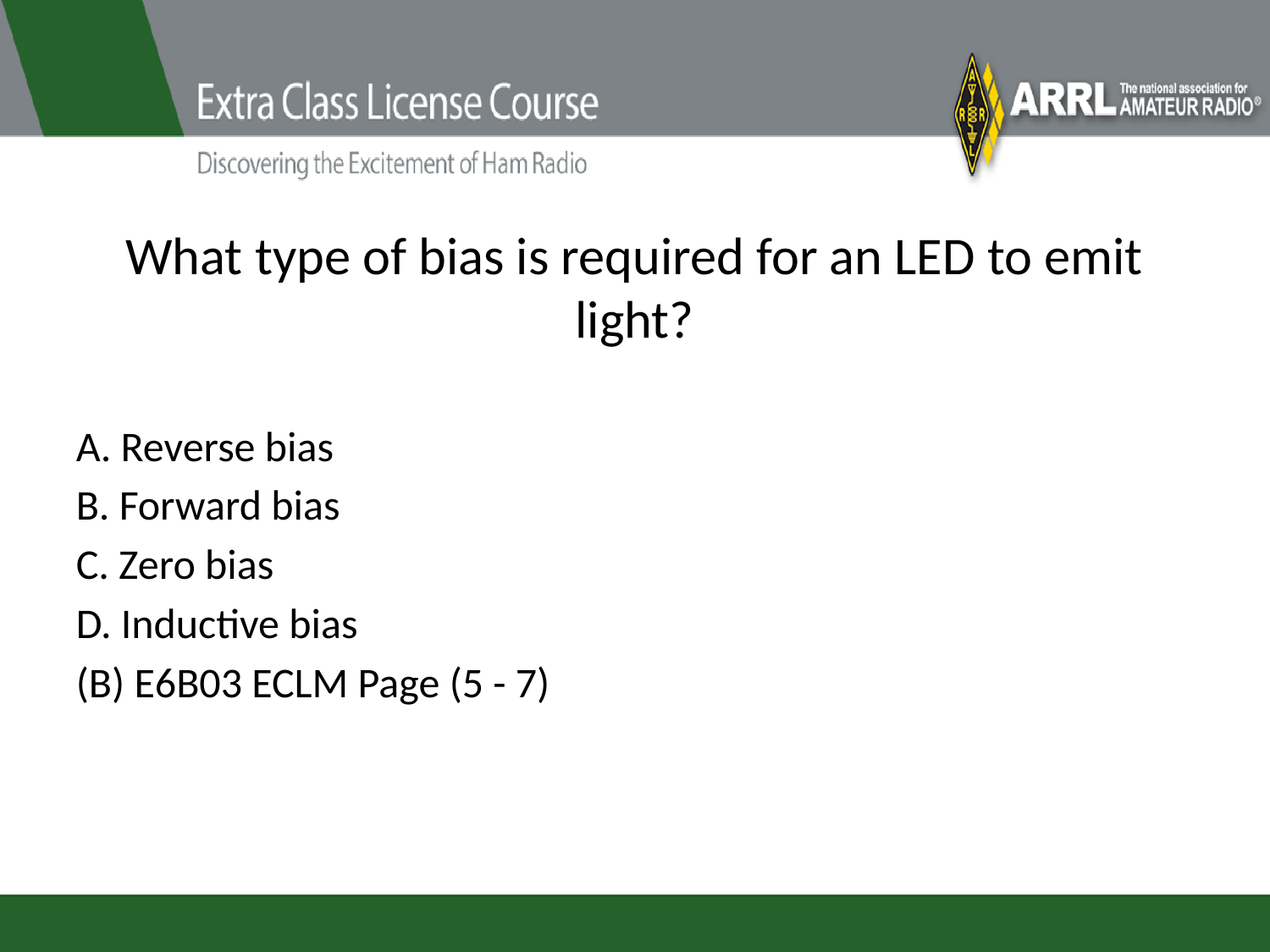

# What type of bias is required for an LED to emit light?
A. Reverse bias
B. Forward bias
C. Zero bias
D. Inductive bias
(B) E6B03 ECLM Page (5 - 7)